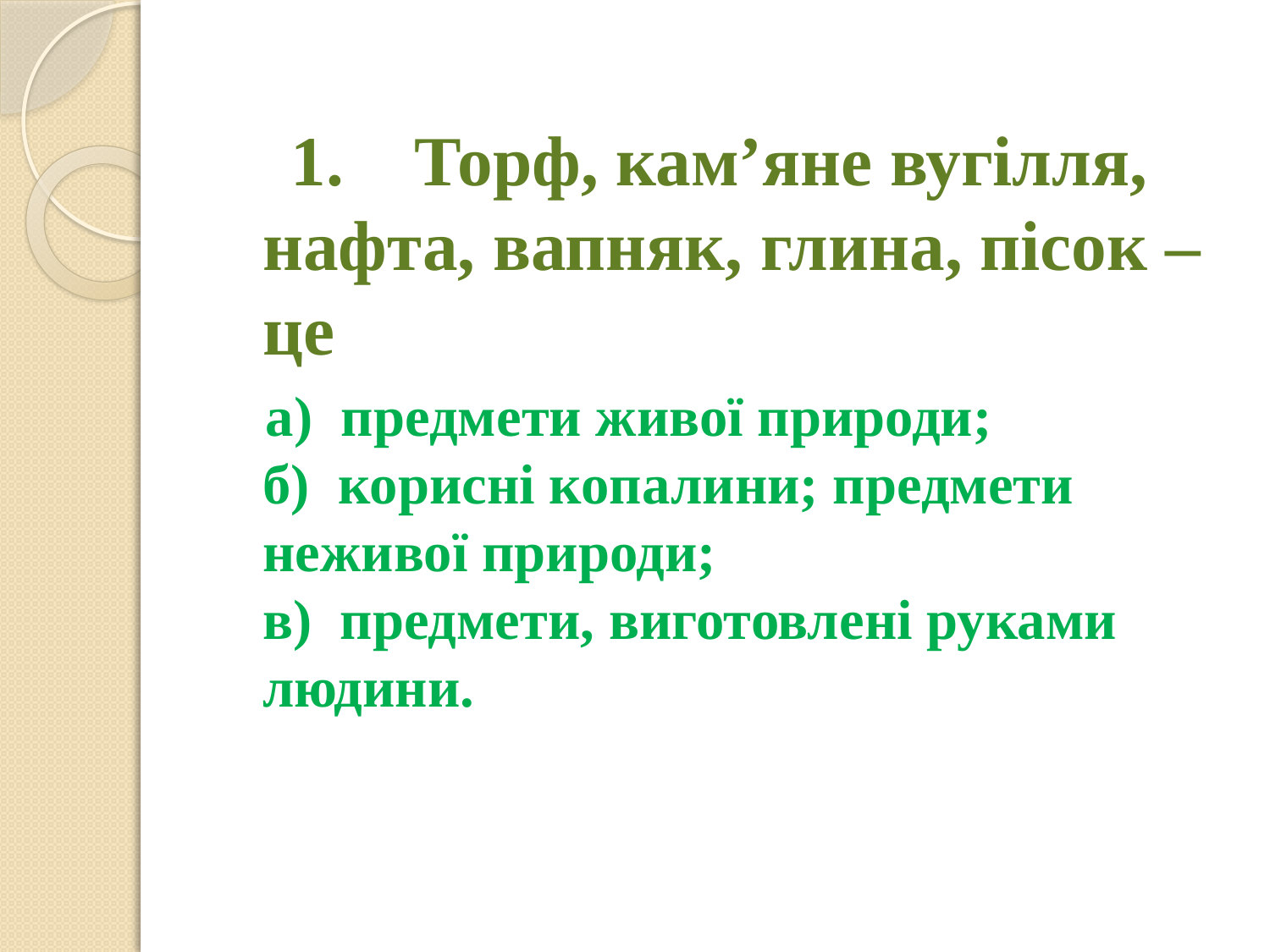

1.    Торф, кам’яне вугілля, нафта, вапняк, глина, пісок – це
   а)  предмети живої природи;
б)  корисні копалини; предмети неживої природи;     
в)  предмети, виготовлені руками людини.